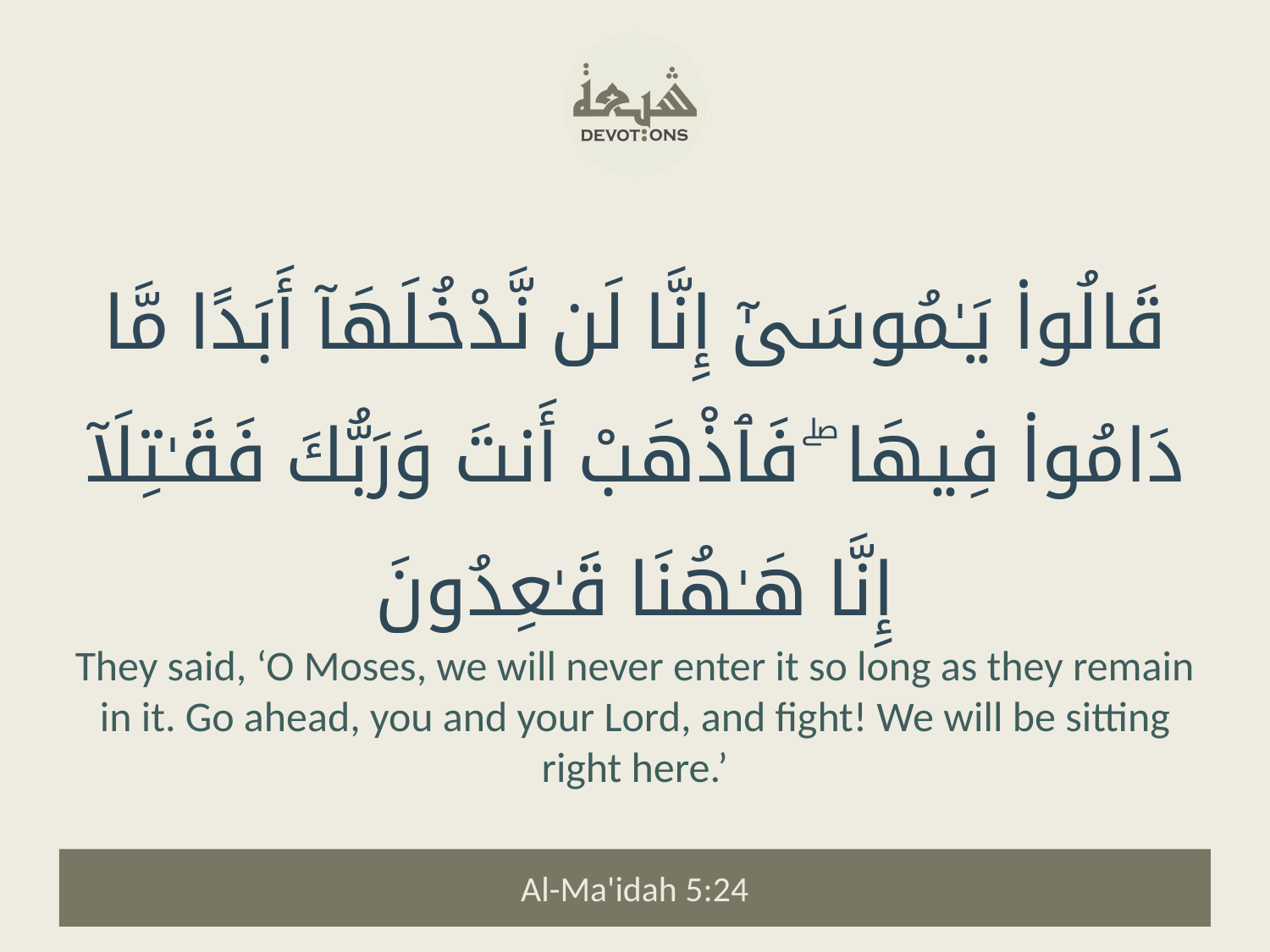

قَالُوا۟ يَـٰمُوسَىٰٓ إِنَّا لَن نَّدْخُلَهَآ أَبَدًا مَّا دَامُوا۟ فِيهَا ۖ فَٱذْهَبْ أَنتَ وَرَبُّكَ فَقَـٰتِلَآ إِنَّا هَـٰهُنَا قَـٰعِدُونَ
They said, ‘O Moses, we will never enter it so long as they remain in it. Go ahead, you and your Lord, and fight! We will be sitting right here.’
Al-Ma'idah 5:24